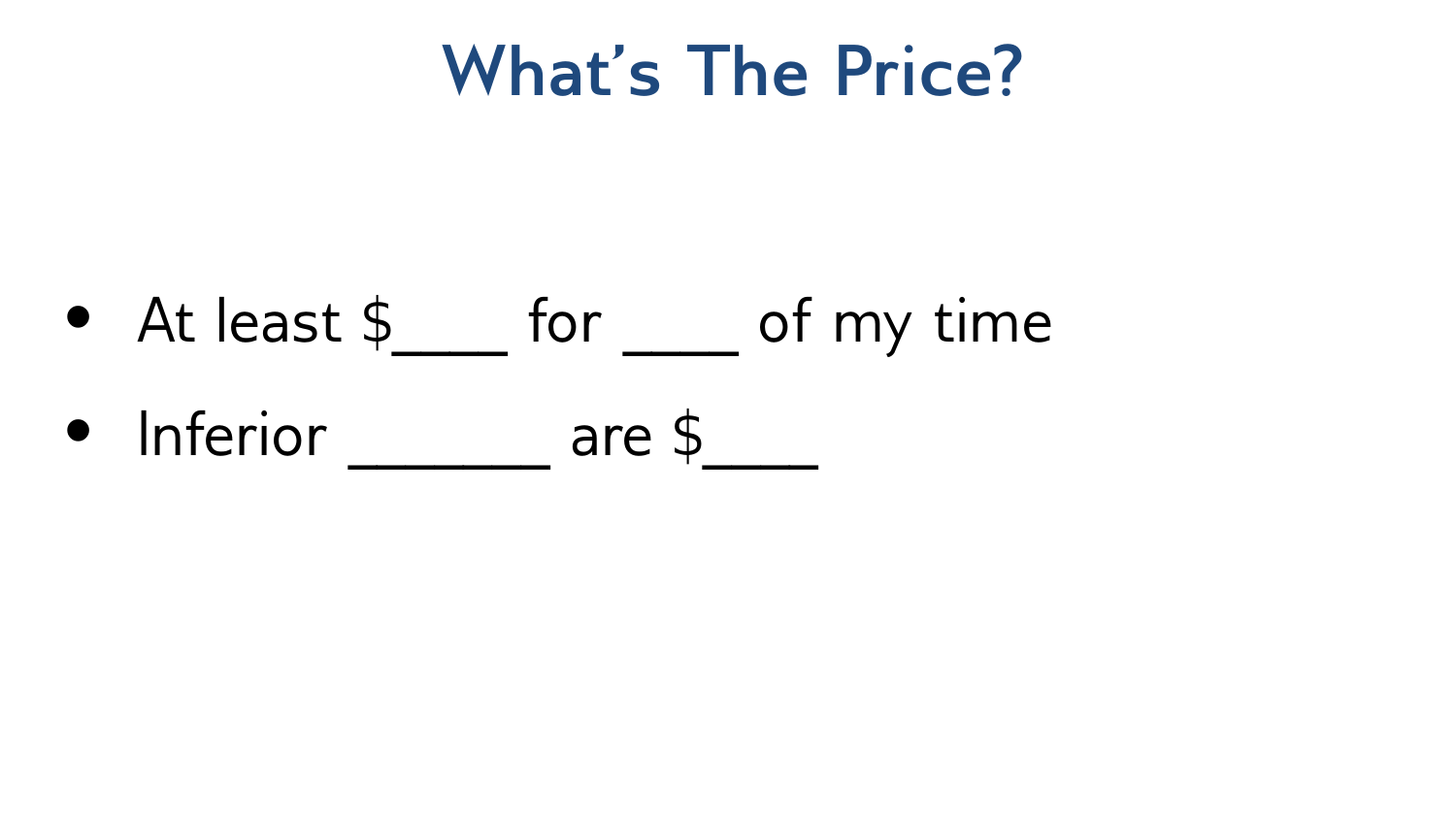

# What’s The Price?
At least $____ for ____ of my time
Inferior _______ are $____